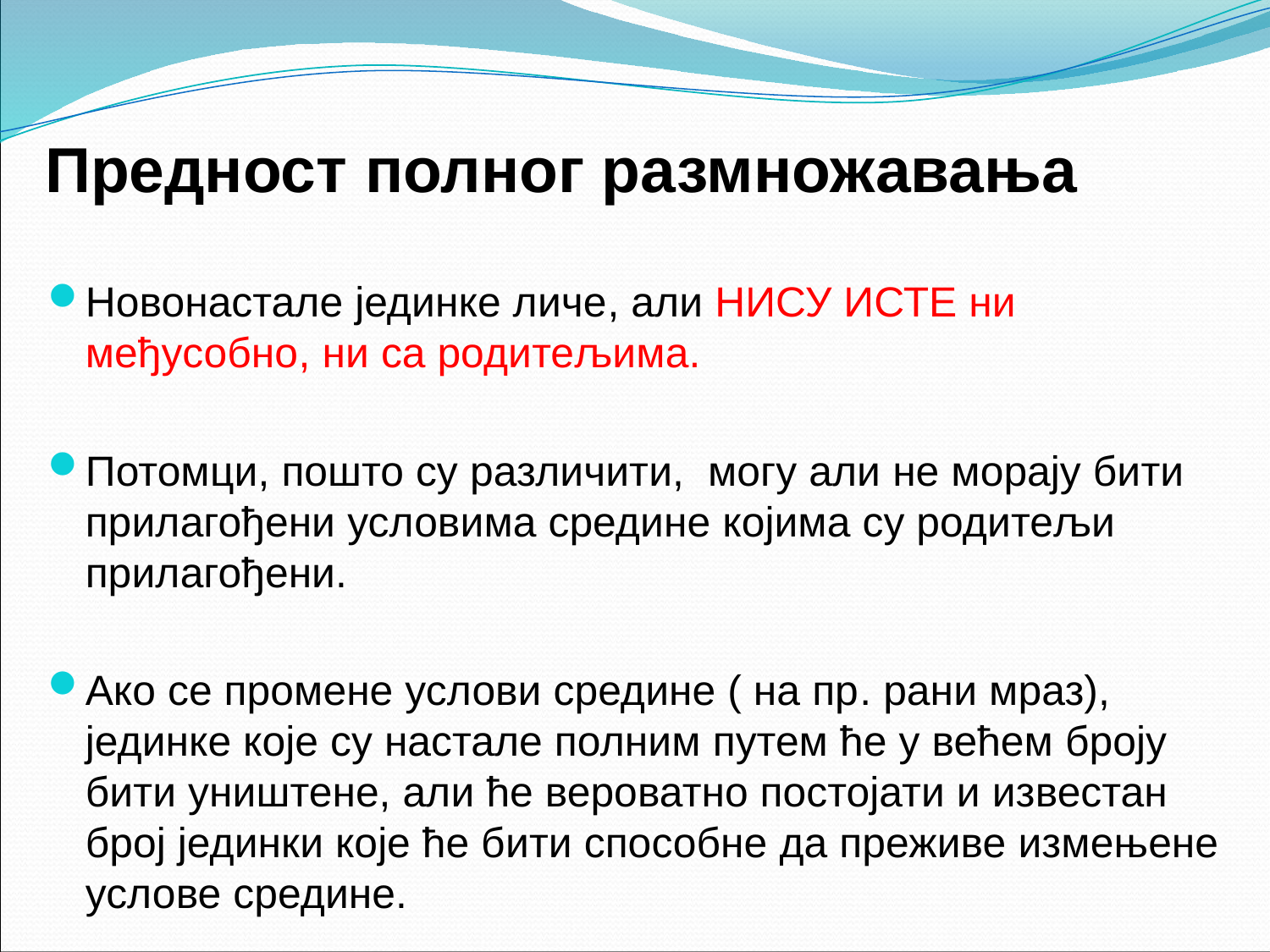

# Предност полног размножавања
Новонастале јединке личе, али НИСУ ИСТЕ ни међусобно, ни са родитељима.

Потомци, пошто су различити,  могу али не морају бити прилагођени условима средине којима су родитељи прилагођени.

Ако се промене услови средине ( на пр. рани мраз), јединке које су настале полним путем ће у већем броју бити уништене, али ће вероватно постојати и известан број јединки које ће бити способне да преживе измењене услове средине.